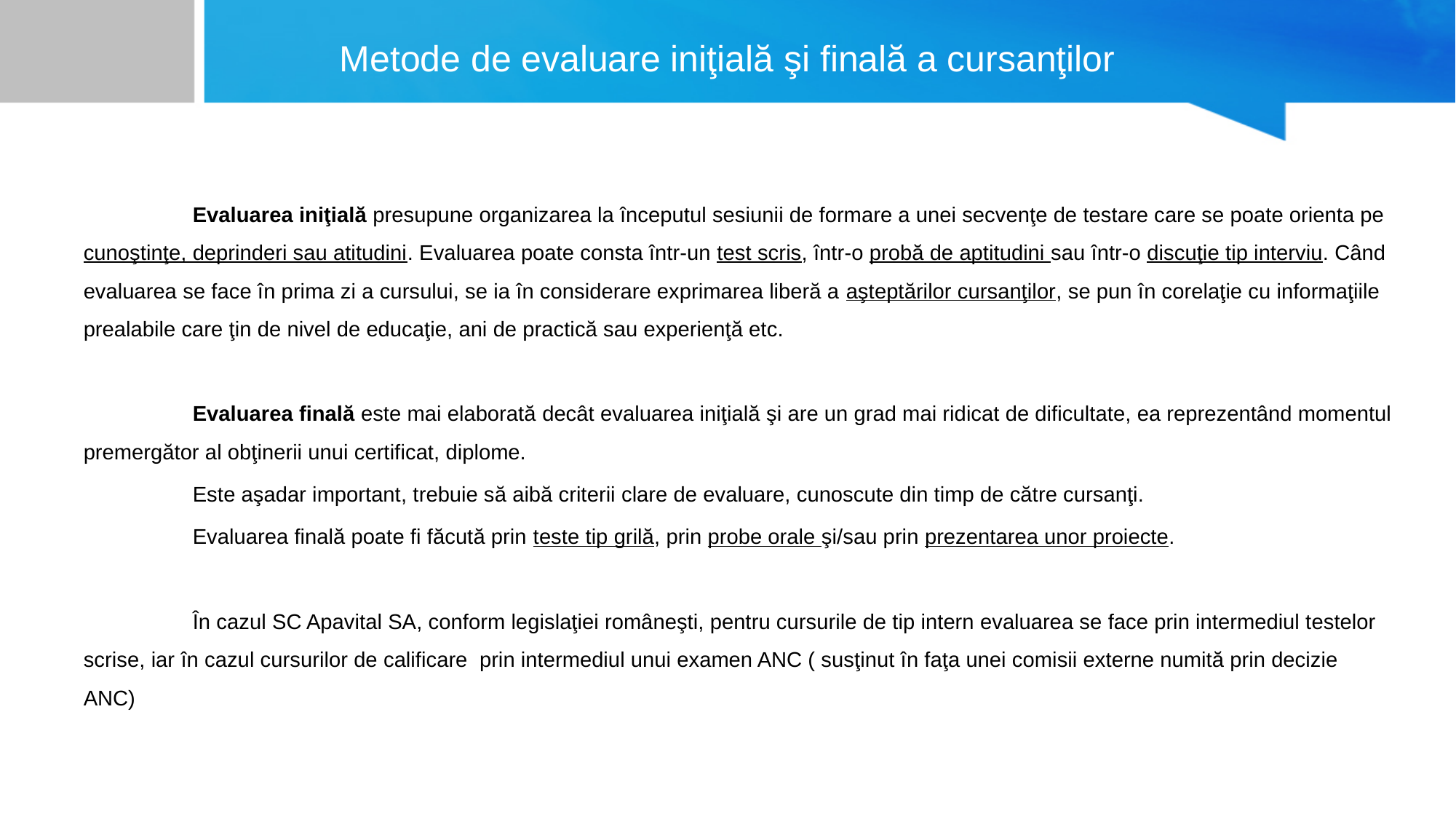

# Metode de evaluare iniţială şi finală a cursanţilor

	Evaluarea iniţială presupune organizarea la începutul sesiunii de formare a unei secvenţe de testare care se poate orienta pe cunoştinţe, deprinderi sau atitudini. Evaluarea poate consta într-un test scris, într-o probă de aptitudini sau într-o discuţie tip interviu. Când evaluarea se face în prima zi a cursului, se ia în considerare exprimarea liberă a aşteptărilor cursanţilor, se pun în corelaţie cu informaţiile prealabile care ţin de nivel de educaţie, ani de practică sau experienţă etc.

	Evaluarea finală este mai elaborată decât evaluarea iniţială şi are un grad mai ridicat de dificultate, ea reprezentând momentul premergător al obţinerii unui certificat, diplome.
	Este aşadar important, trebuie să aibă criterii clare de evaluare, cunoscute din timp de către cursanţi.
	Evaluarea finală poate fi făcută prin teste tip grilă, prin probe orale şi/sau prin prezentarea unor proiecte.

	În cazul SC Apavital SA, conform legislaţiei româneşti, pentru cursurile de tip intern evaluarea se face prin intermediul testelor scrise, iar în cazul cursurilor de calificare  prin intermediul unui examen ANC ( susţinut în faţa unei comisii externe numită prin decizie ANC)